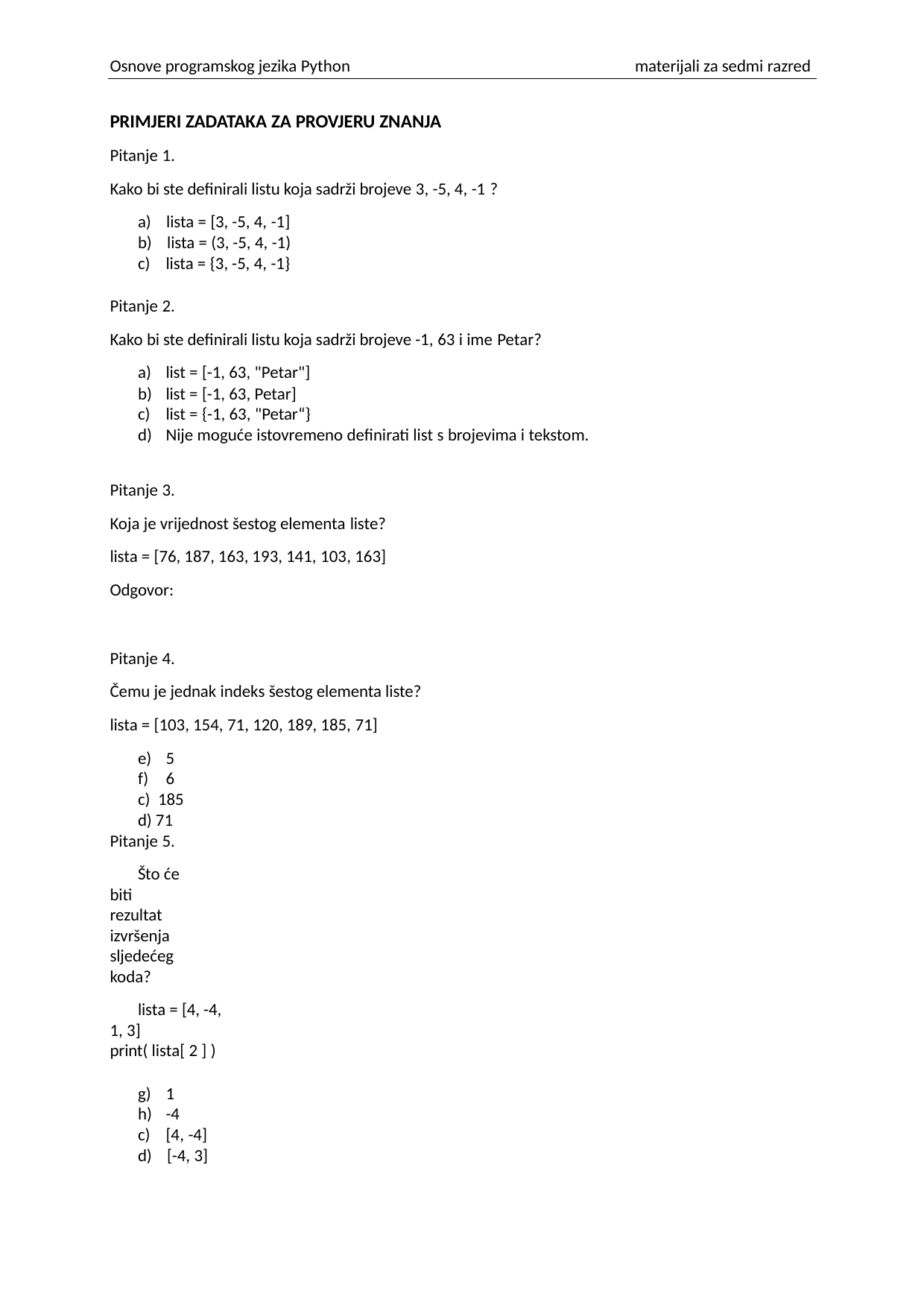

Osnove programskog jezika Python
materijali za sedmi razred

PRIMJERI ZADATAKA ZA PROVJERU ZNANJA
Pitanje 1.
Kako bi ste definirali listu koja sadrži brojeve 3, -5, 4, -1 ?
a)    lista = [3, -5, 4, -1]
b)    lista = (3, -5, 4, -1)
c)    lista = {3, -5, 4, -1}

Pitanje 2.
Kako bi ste definirali listu koja sadrži brojeve -1, 63 i ime Petar?
list = [-1, 63, "Petar"]
list = [-1, 63, Petar]
list = {-1, 63, "Petar“}
Nije moguće istovremeno definirati list s brojevima i tekstom.

Pitanje 3.
Koja je vrijednost šestog elementa liste?
lista = [76, 187, 163, 193, 141, 103, 163]
Odgovor:

Pitanje 4.
Čemu je jednak indeks šestog elementa liste?
lista = [103, 154, 71, 120, 189, 185, 71]
5
6
c) 185
d) 71  Pitanje 5.
Što će biti rezultat izvršenja sljedećeg koda?
lista = [4, -4, 1, 3]  print( lista[ 2 ] )

1
-4
c)    [4, -4]
d)    [-4, 3]